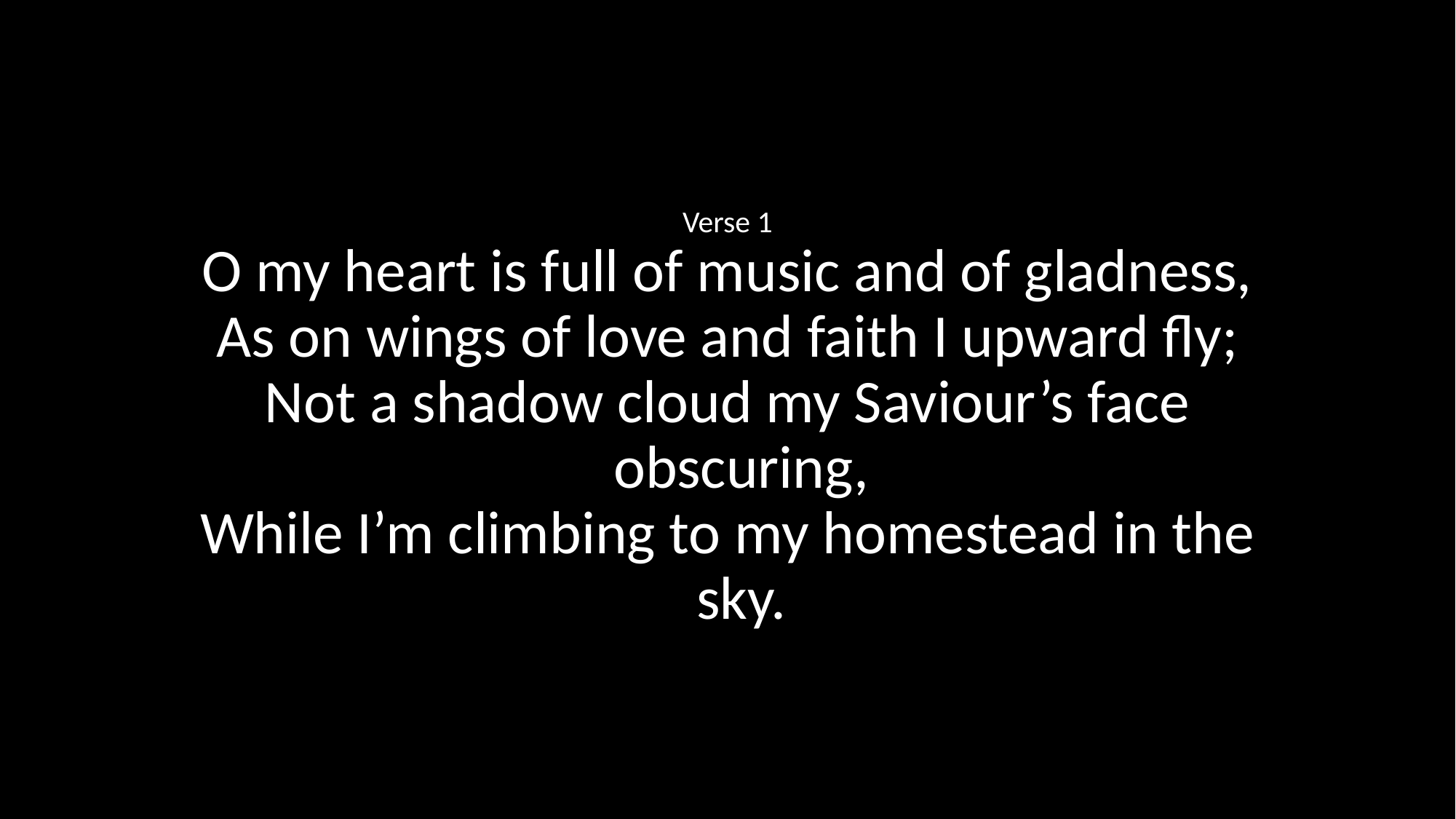

Verse 1
O my heart is full of music and of gladness,
As on wings of love and faith I upward fly;
Not a shadow cloud my Saviour’s face obscuring,
While I’m climbing to my homestead in the sky.